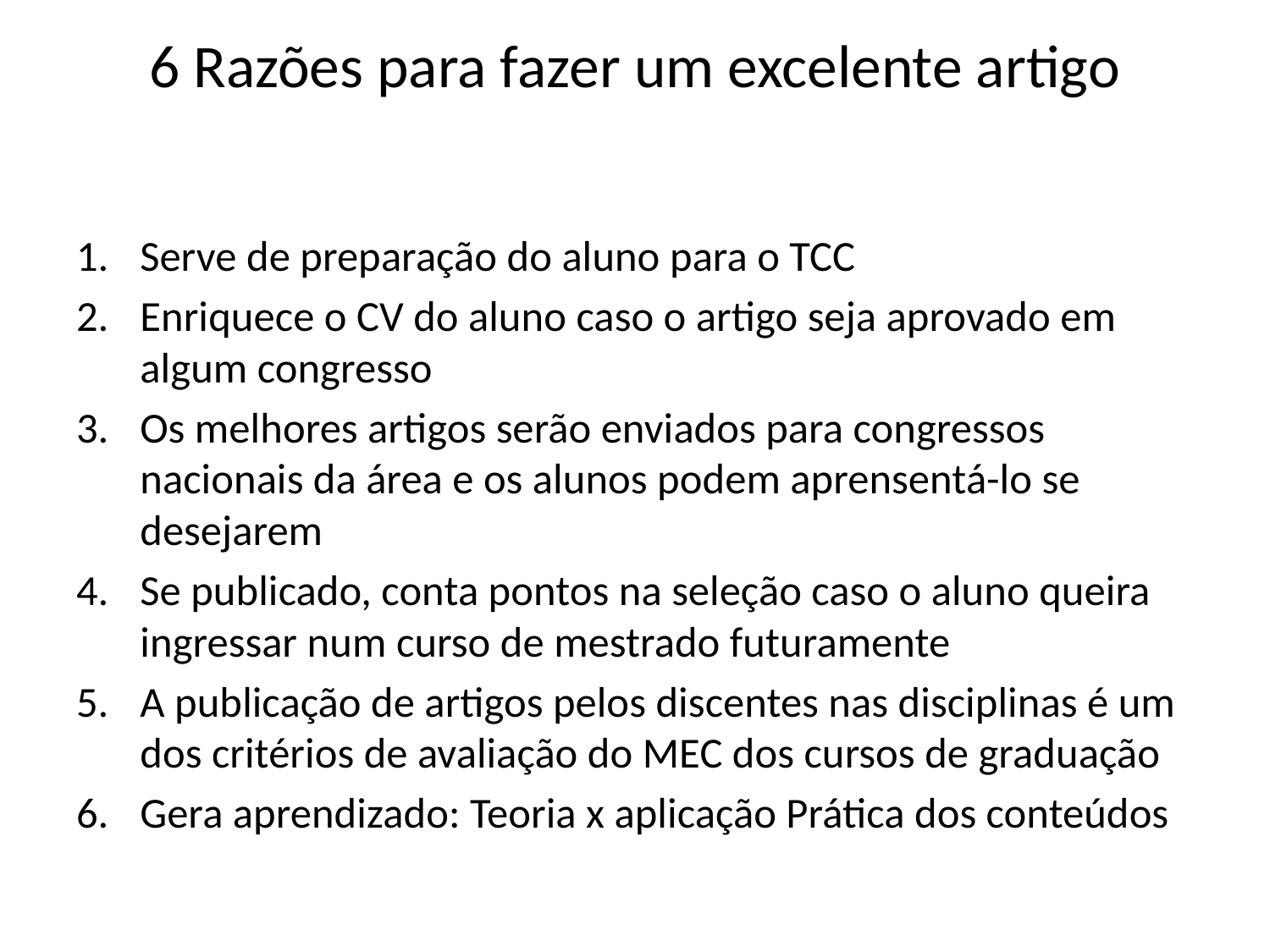

# 6 Razões para fazer um excelente artigo
Serve de preparação do aluno para o TCC
Enriquece o CV do aluno caso o artigo seja aprovado em algum congresso
Os melhores artigos serão enviados para congressos nacionais da área e os alunos podem aprensentá-lo se desejarem
Se publicado, conta pontos na seleção caso o aluno queira ingressar num curso de mestrado futuramente
A publicação de artigos pelos discentes nas disciplinas é um dos critérios de avaliação do MEC dos cursos de graduação
Gera aprendizado: Teoria x aplicação Prática dos conteúdos